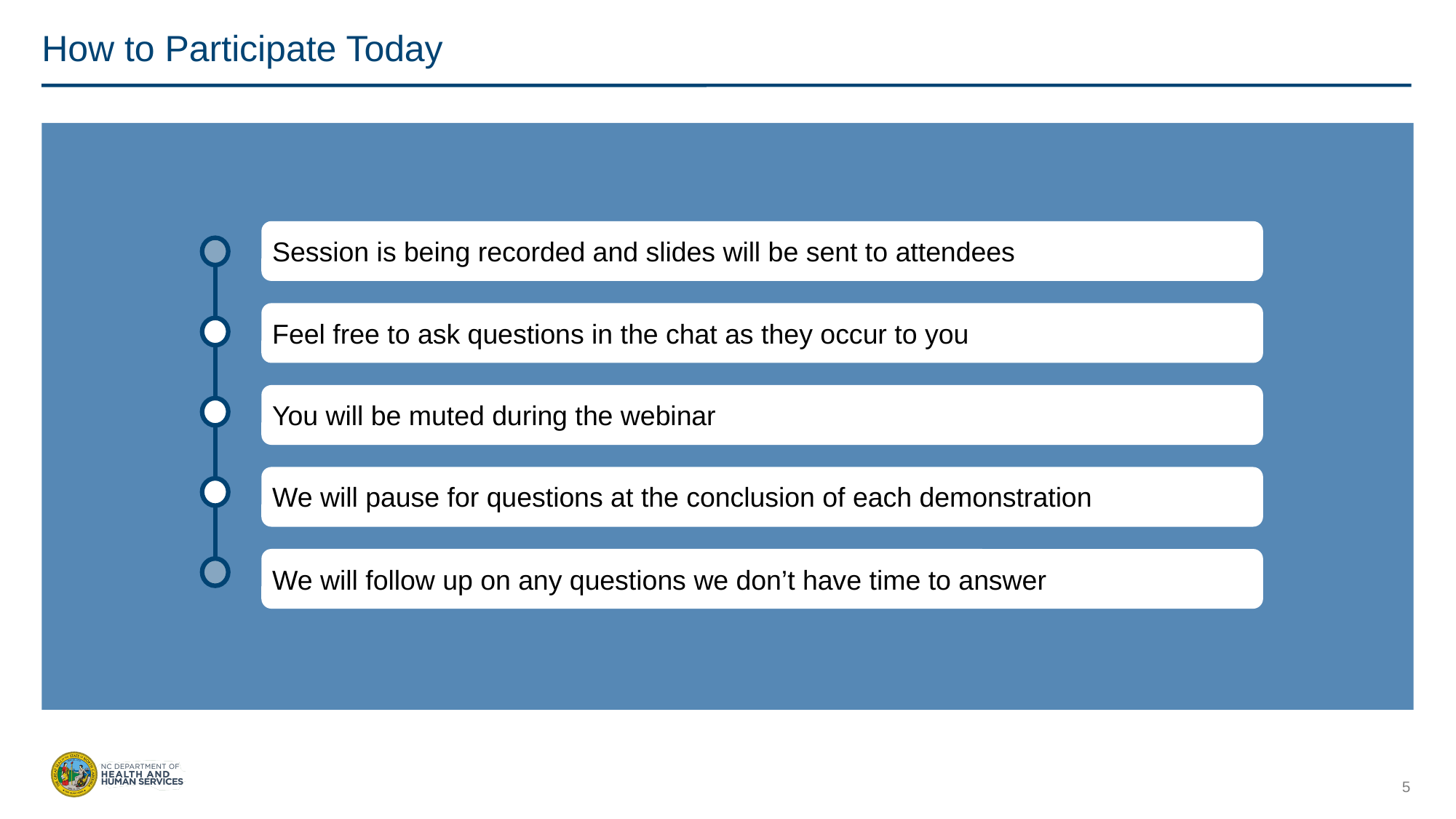

# How to Participate Today

Session is being recorded and slides will be sent to attendees

Feel free to ask questions in the chat as they occur to you

You will be muted during the webinar

We will pause for questions at the conclusion of each demonstration

We will follow up on any questions we don’t have time to answer